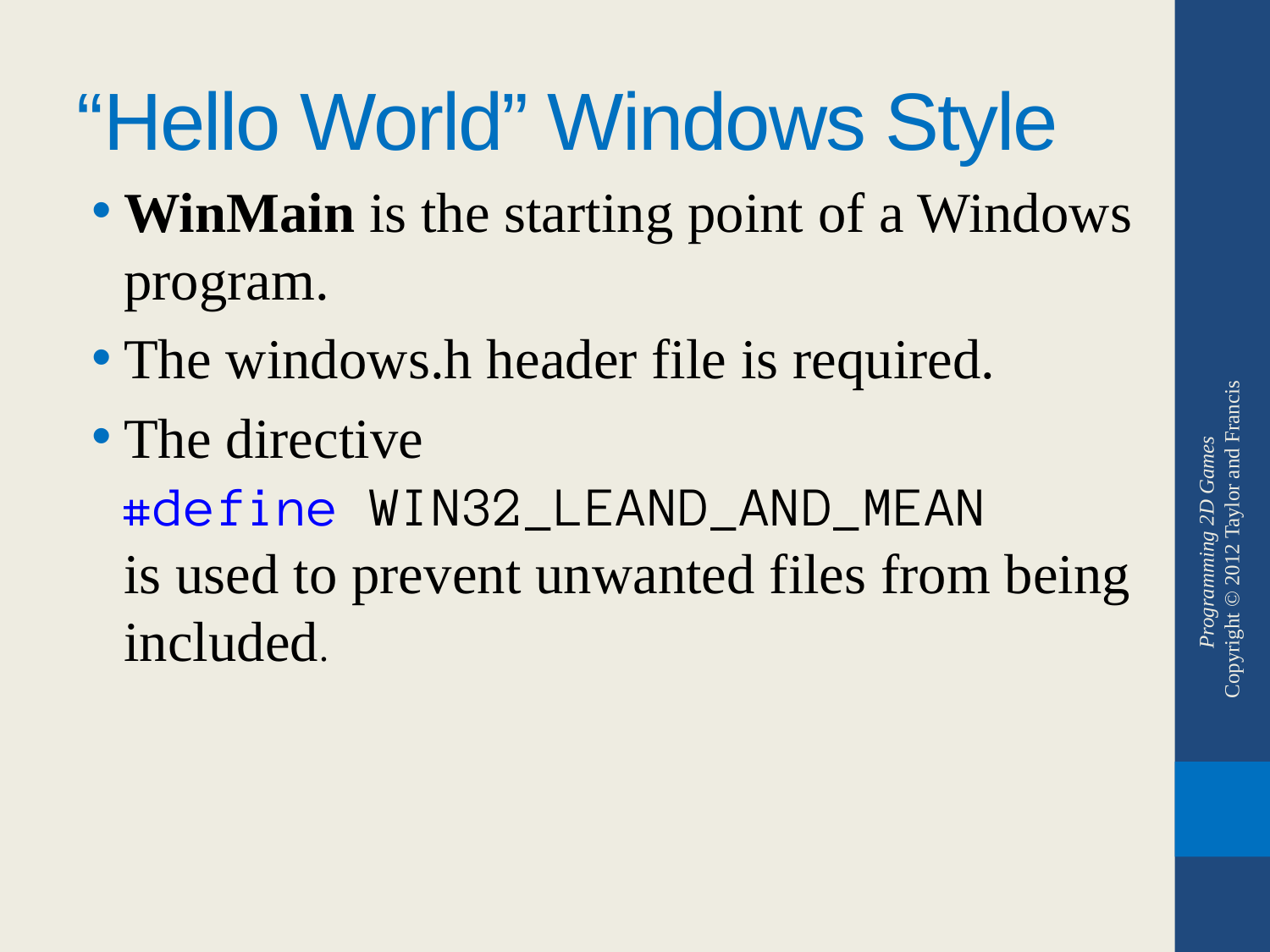

# “Hello World” Windows Style
WinMain is the starting point of a Windows program.
The windows.h header file is required.
The directive
#define WIN32_LEAND_AND_MEAN
is used to prevent unwanted files from being included.
Programming 2D Games
Copyright © 2012 Taylor and Francis